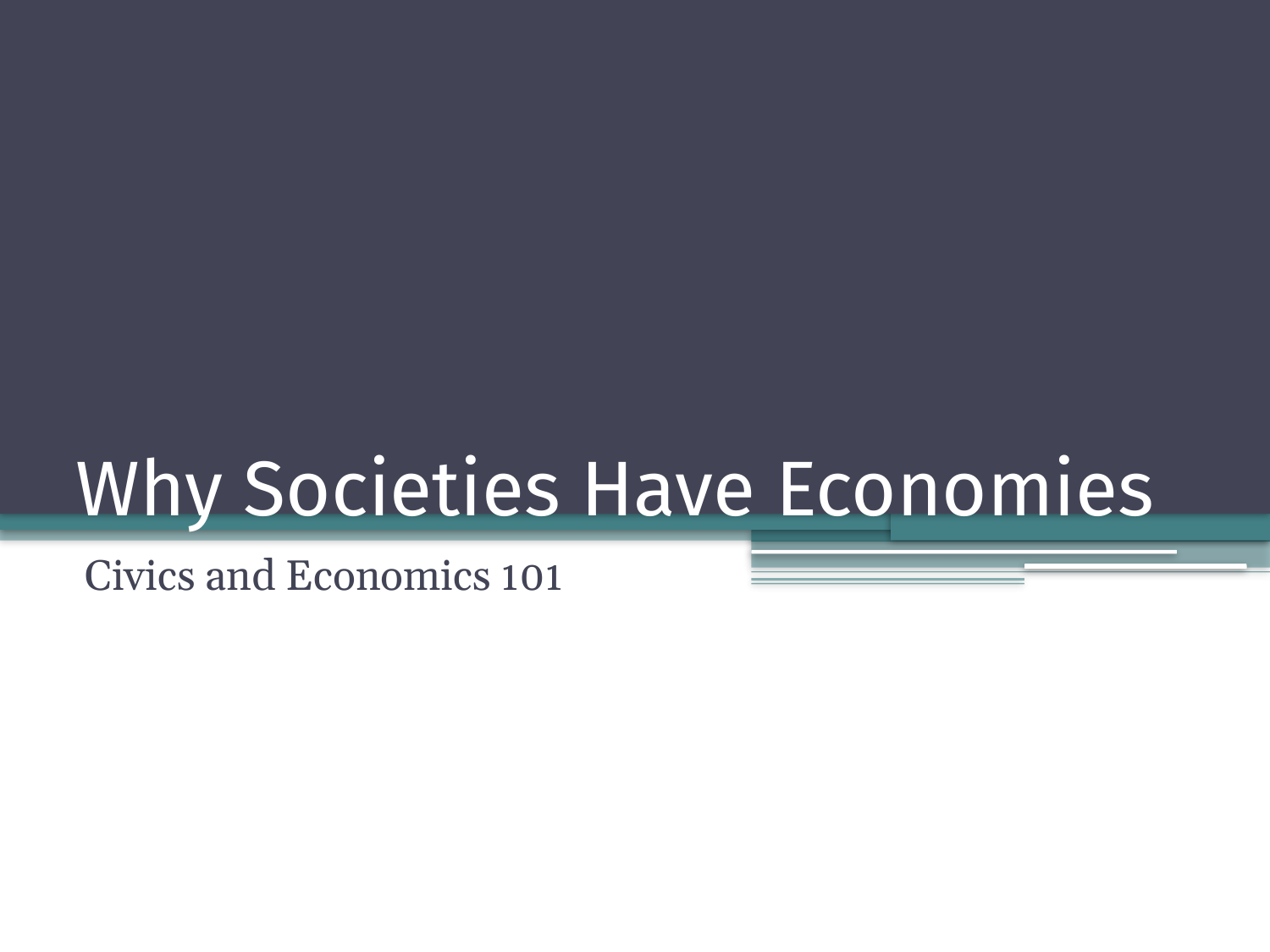

# Why Societies Have Economies
Civics and Economics 101